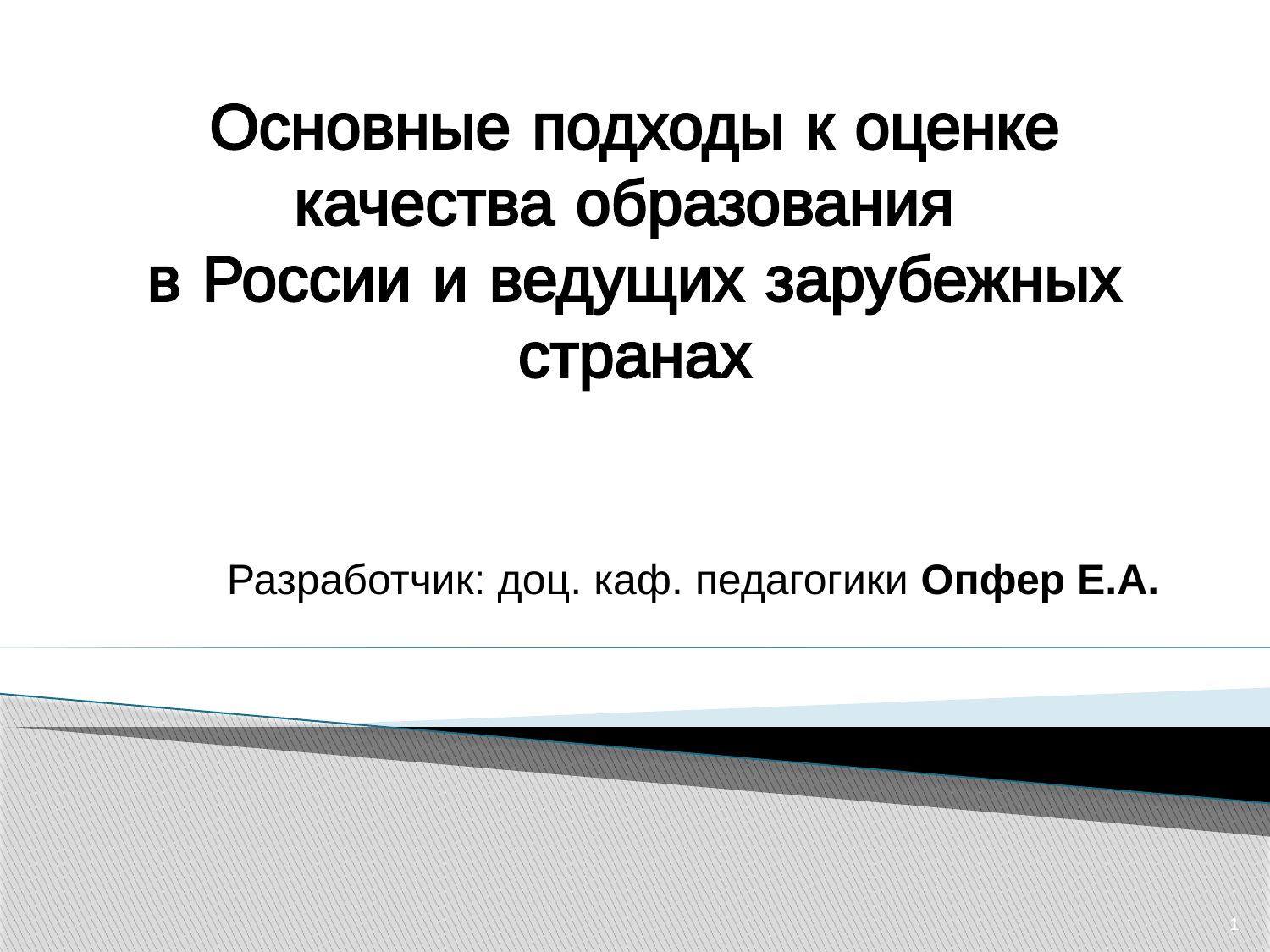

# Основные подходы к оценке качества образования в России и ведущих зарубежных странах
Разработчик: доц. каф. педагогики Опфер Е.А.
1